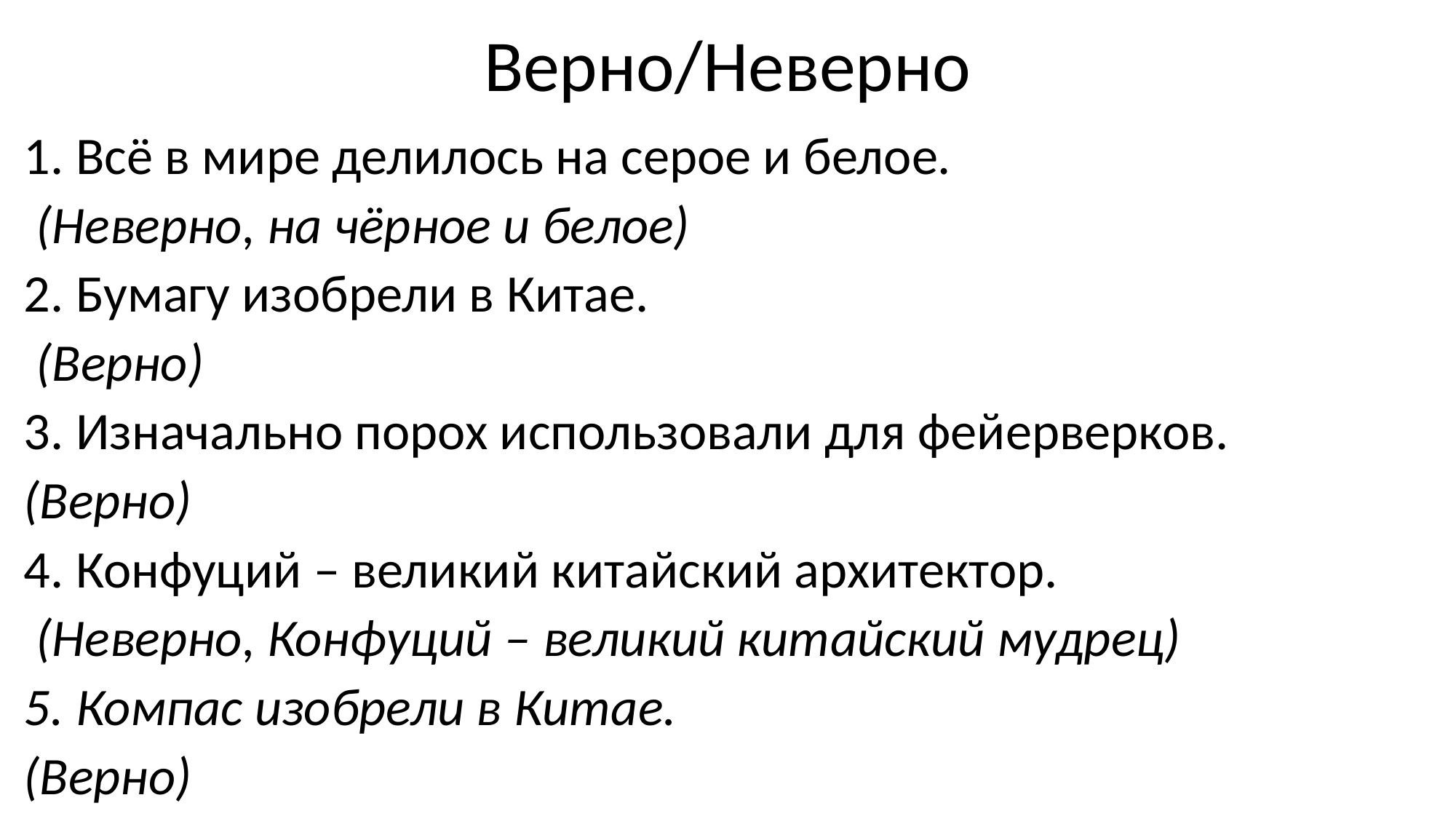

# Верно/Неверно
1. Всё в мире делилось на серое и белое.
 (Неверно, на чёрное и белое)
2. Бумагу изобрели в Китае.
 (Верно)
3. Изначально порох использовали для фейерверков.
(Верно)
4. Конфуций – великий китайский архитектор.
 (Неверно, Конфуций – великий китайский мудрец)
5. Компас изобрели в Китае.
(Верно)